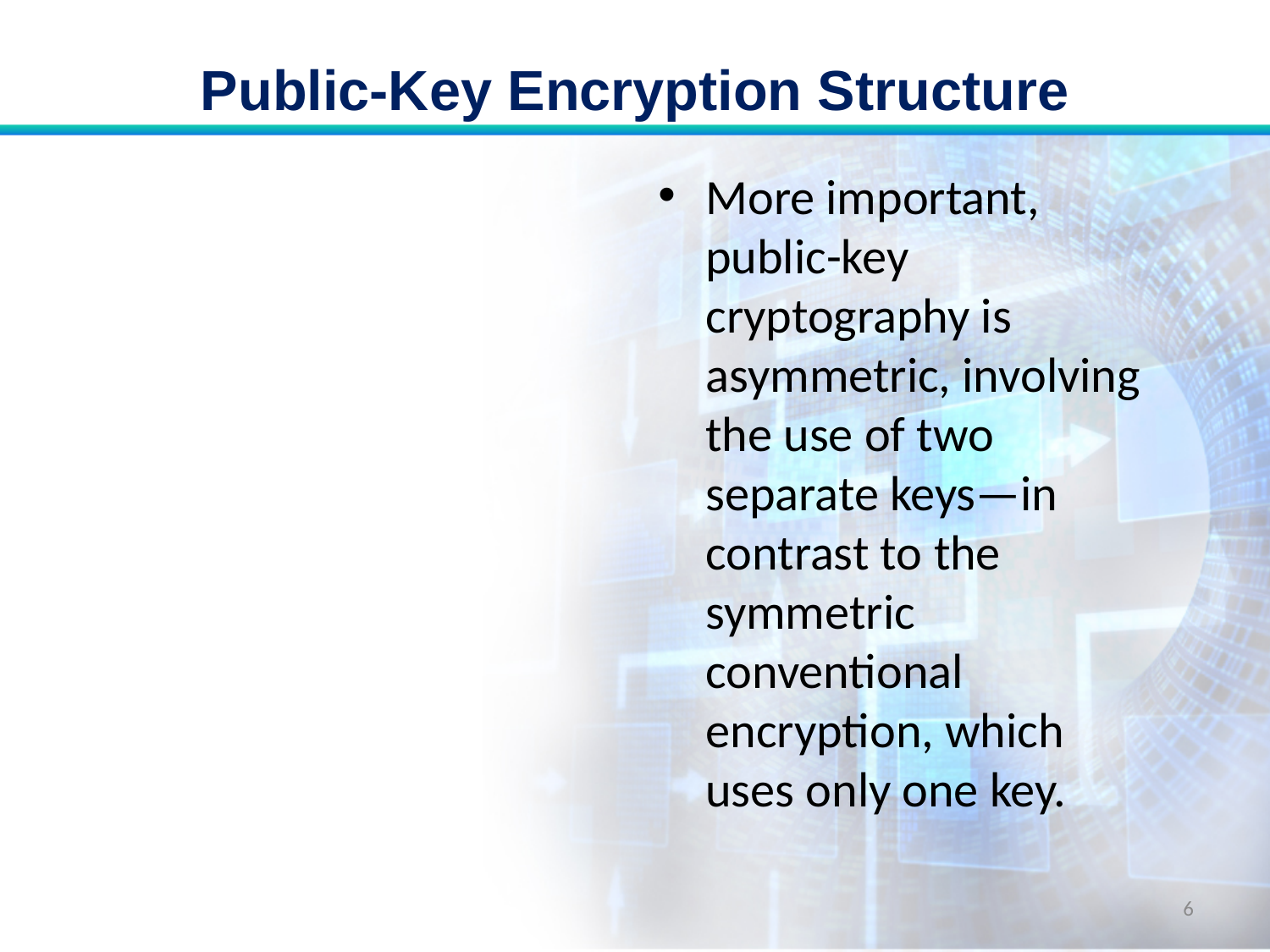

# Public-Key Encryption Structure
More important, public-key cryptography is asymmetric, involving the use of two separate keys—in contrast to the symmetric conventional encryption, which uses only one key.
6